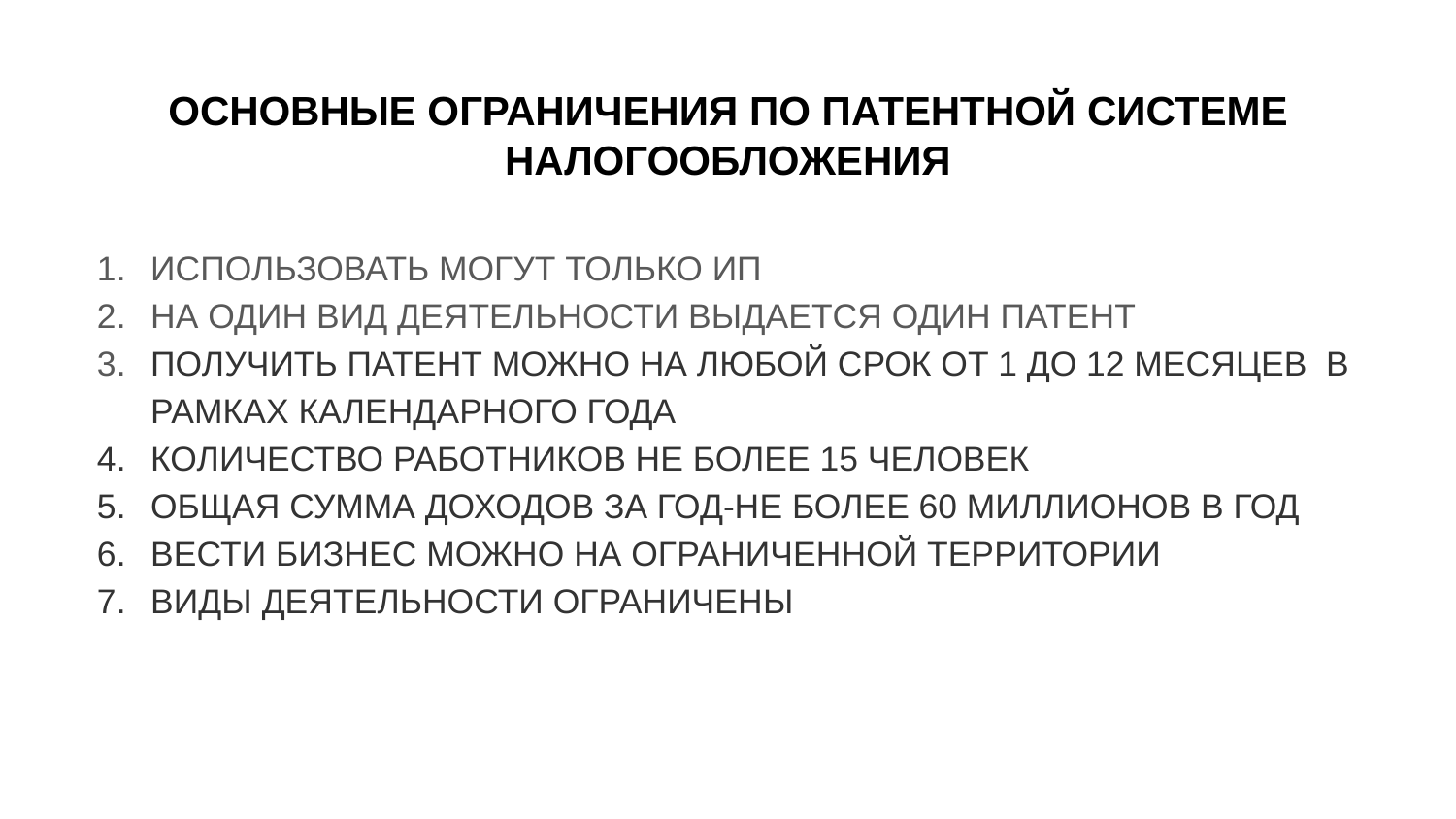

# ОСНОВНЫЕ ОГРАНИЧЕНИЯ ПО ПАТЕНТНОЙ СИСТЕМЕ НАЛОГООБЛОЖЕНИЯ
ИСПОЛЬЗОВАТЬ МОГУТ ТОЛЬКО ИП
НА ОДИН ВИД ДЕЯТЕЛЬНОСТИ ВЫДАЕТСЯ ОДИН ПАТЕНТ
ПОЛУЧИТЬ ПАТЕНТ МОЖНО НА ЛЮБОЙ СРОК ОТ 1 ДО 12 МЕСЯЦЕВ  В РАМКАХ КАЛЕНДАРНОГО ГОДА
КОЛИЧЕСТВО РАБОТНИКОВ НЕ БОЛЕЕ 15 ЧЕЛОВЕК
ОБЩАЯ СУММА ДОХОДОВ ЗА ГОД-НЕ БОЛЕЕ 60 МИЛЛИОНОВ В ГОД
ВЕСТИ БИЗНЕС МОЖНО НА ОГРАНИЧЕННОЙ ТЕРРИТОРИИ
ВИДЫ ДЕЯТЕЛЬНОСТИ ОГРАНИЧЕНЫ